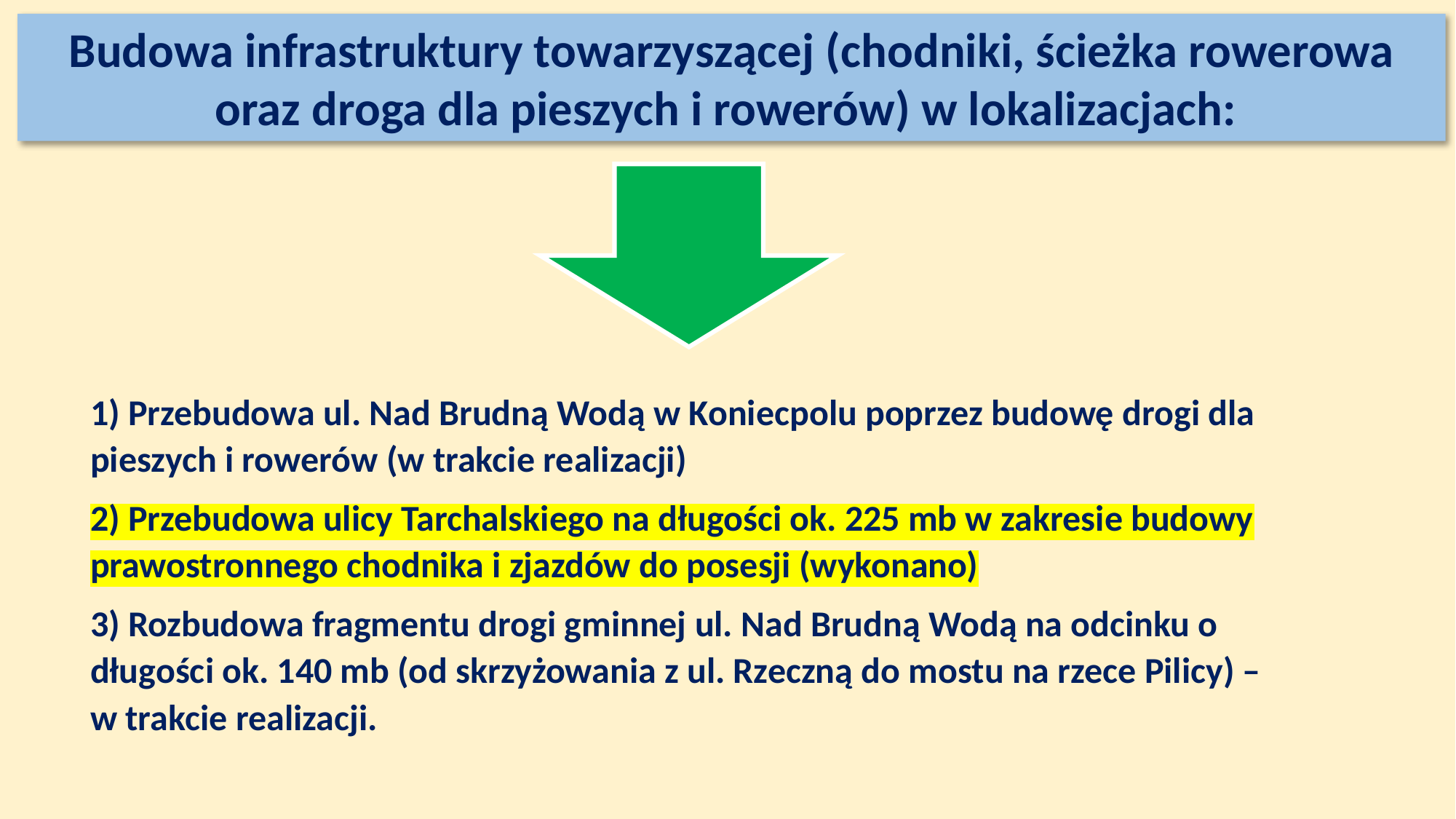

Budowa infrastruktury towarzyszącej (chodniki, ścieżka rowerowa oraz droga dla pieszych i rowerów) w lokalizacjach:

1) Przebudowa ul. Nad Brudną Wodą w Koniecpolu poprzez budowę drogi dla pieszych i rowerów (w trakcie realizacji)
2) Przebudowa ulicy Tarchalskiego na długości ok. 225 mb w zakresie budowy prawostronnego chodnika i zjazdów do posesji (wykonano)
3) Rozbudowa fragmentu drogi gminnej ul. Nad Brudną Wodą na odcinku o długości ok. 140 mb (od skrzyżowania z ul. Rzeczną do mostu na rzece Pilicy) – w trakcie realizacji.